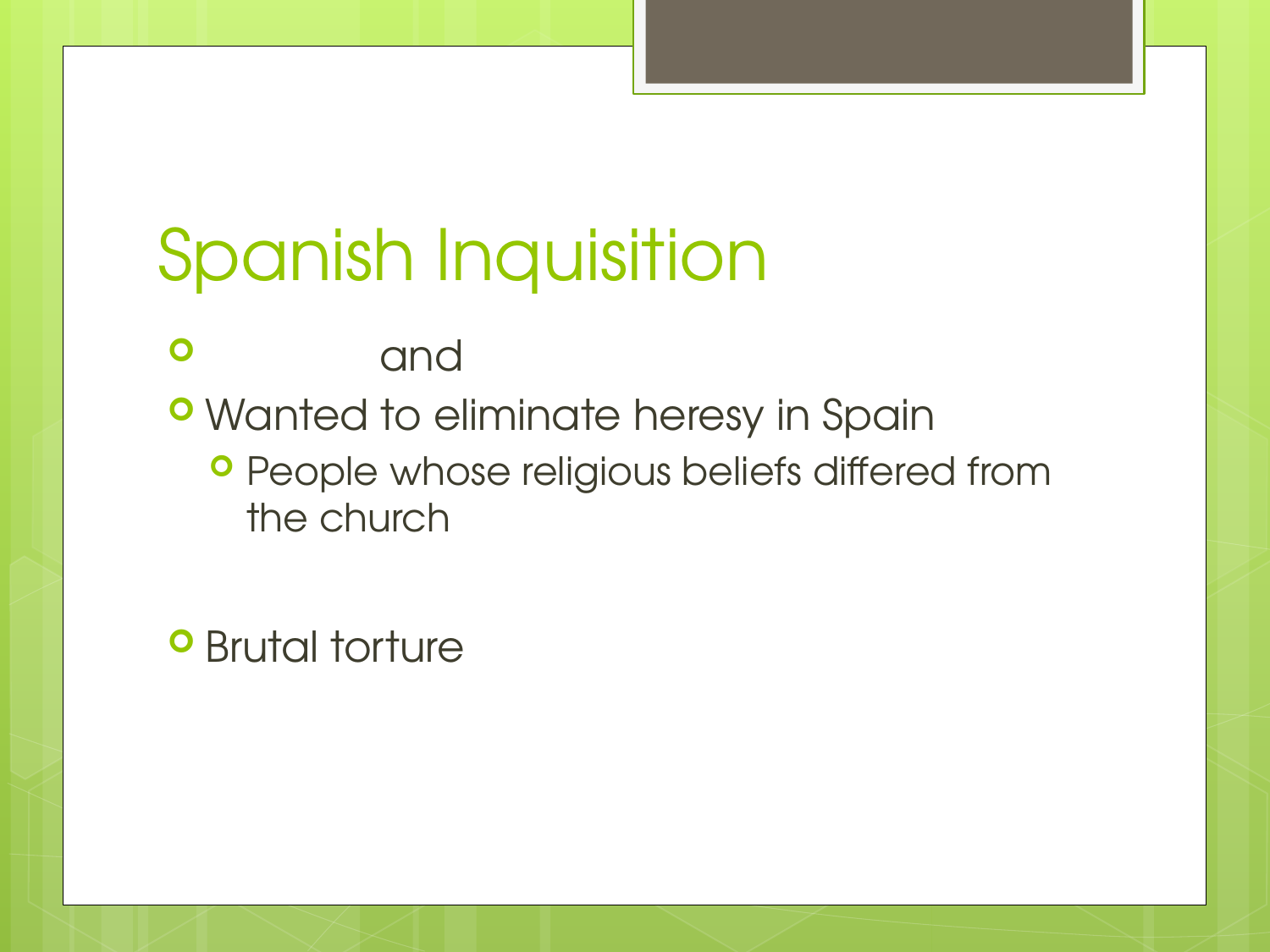

# Spanish Inquisition
               and
Wanted to eliminate heresy in Spain
People whose religious beliefs differed from the church

Brutal torture